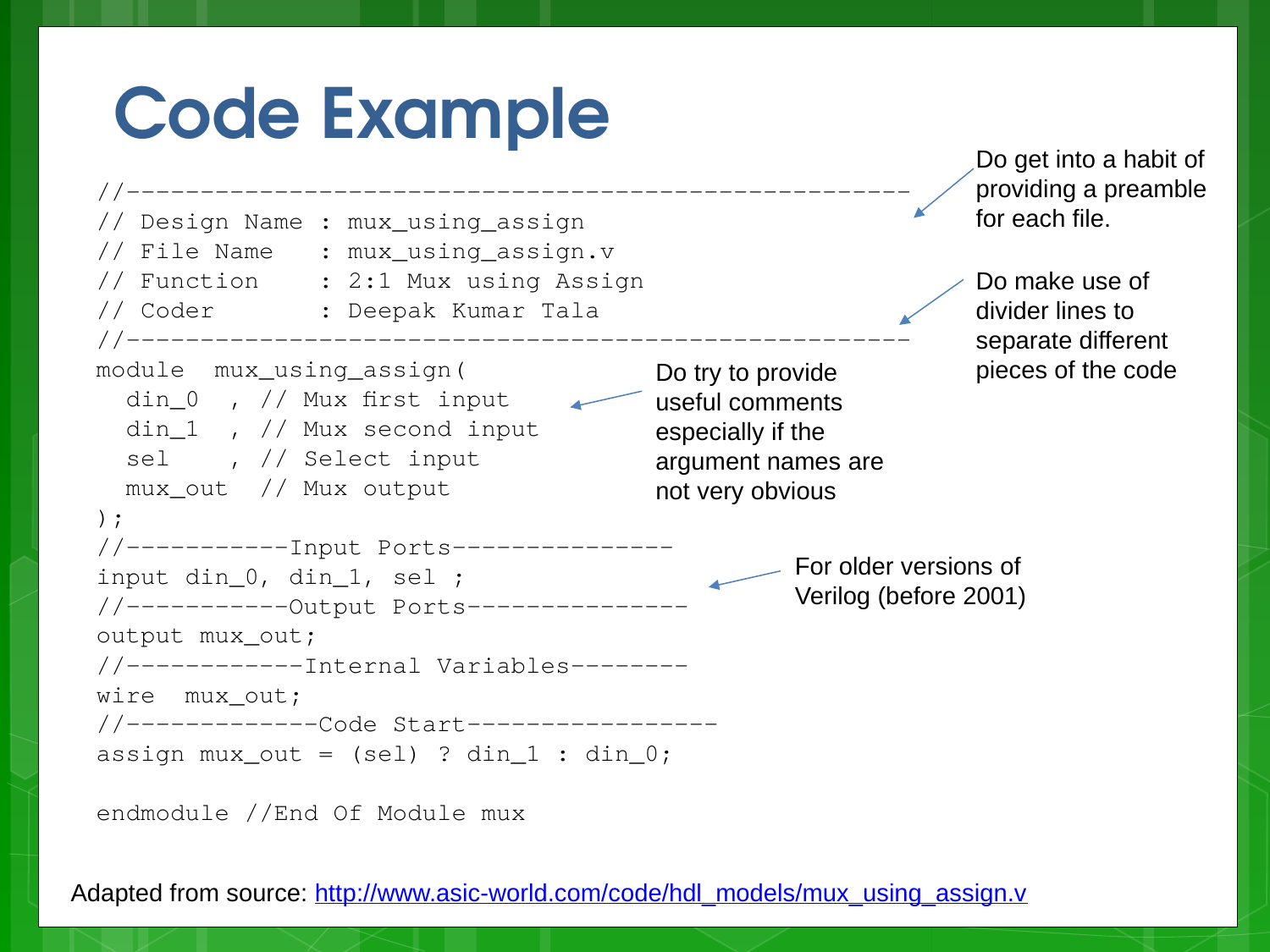

# Code Example
Do get into a habit of providing a preamble for each file.
//-----------------------------------------------------
// Design Name : mux_using_assign
// File Name   : mux_using_assign.v
// Function    : 2:1 Mux using Assign
// Coder       : Deepak Kumar Tala
//-----------------------------------------------------
module  mux_using_assign(
  din_0  , // Mux first input
  din_1  , // Mux second input
  sel    , // Select input
  mux_out  // Mux output
);
//-----------Input Ports---------------
input din_0, din_1, sel ;
//-----------Output Ports---------------
output mux_out;
//------------Internal Variables--------
wire  mux_out;
//-------------Code Start-----------------
assign mux_out = (sel) ? din_1 : din_0;

endmodule //End Of Module mux
Do make use of divider lines to separate different pieces of the code
Do try to provide useful comments especially if the argument names are not very obvious
For older versions of Verilog (before 2001)
Adapted from source: http://www.asic-world.com/code/hdl_models/mux_using_assign.v